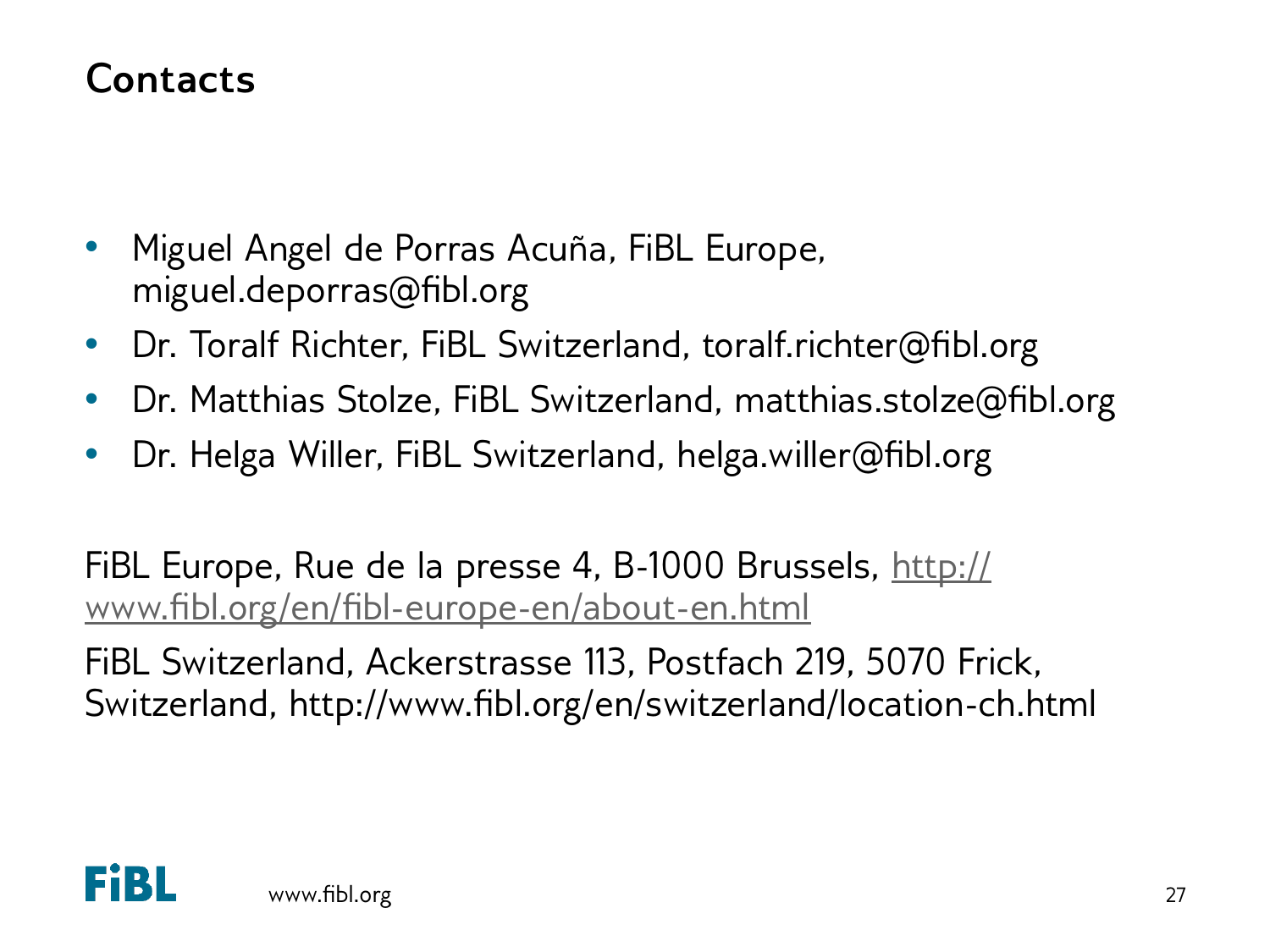

# Contacts
Miguel Angel de Porras Acuña, FiBL Europe, miguel.deporras@fibl.org
Dr. Toralf Richter, FiBL Switzerland, toralf.richter@fibl.org
Dr. Matthias Stolze, FiBL Switzerland, matthias.stolze@fibl.org
Dr. Helga Willer, FiBL Switzerland, helga.willer@fibl.org

FiBL Europe, Rue de la presse 4, B-1000 Brussels, http://www.fibl.org/en/fibl-europe-en/about-en.html
FiBL Switzerland, Ackerstrasse 113, Postfach 219, 5070 Frick, Switzerland, http://www.fibl.org/en/switzerland/location-ch.html

27